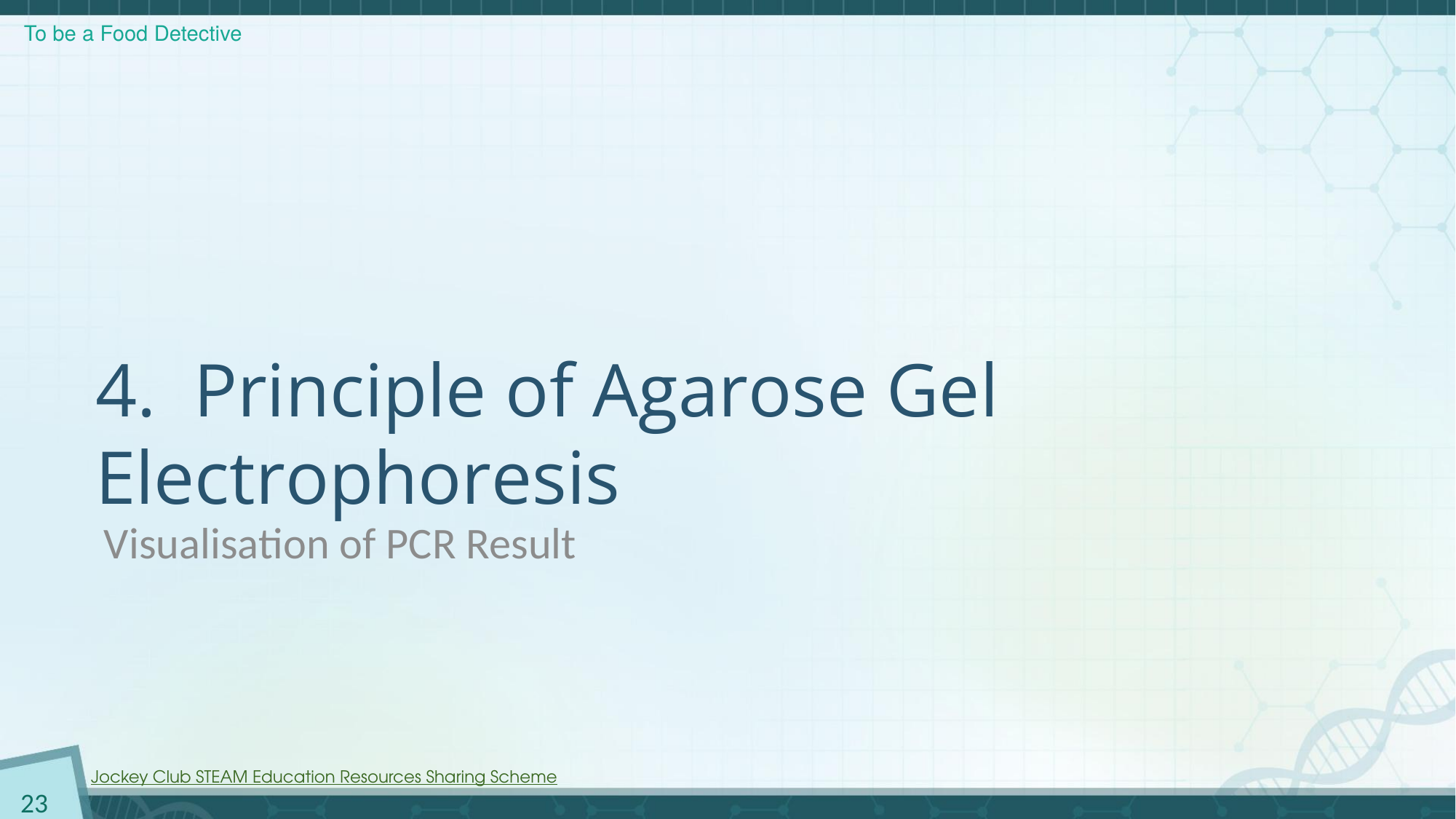

4.  Principle of Agarose Gel Electrophoresis
Visualisation of PCR Result

23